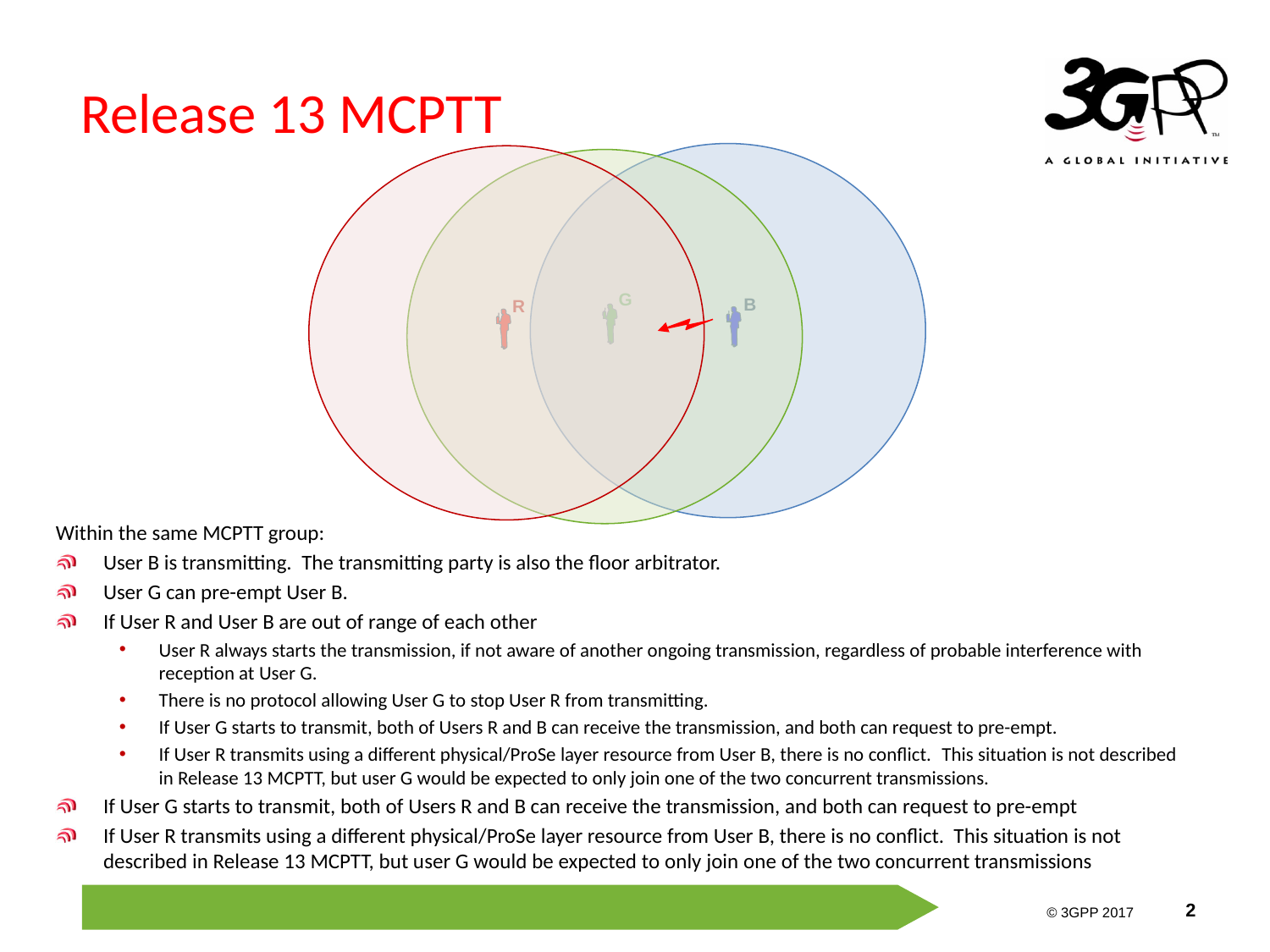

# Release 13 MCPTT

G

B

R

Within the same MCPTT group:
User B is transmitting.  The transmitting party is also the floor arbitrator.
User G can pre-empt User B.
If User R and User B are out of range of each other
User R always starts the transmission, if not aware of another ongoing transmission, regardless of probable interference with reception at User G.
There is no protocol allowing User G to stop User R from transmitting.
If User G starts to transmit, both of Users R and B can receive the transmission, and both can request to pre-empt.
If User R transmits using a different physical/ProSe layer resource from User B, there is no conflict.  This situation is not described in Release 13 MCPTT, but user G would be expected to only join one of the two concurrent transmissions.
If User G starts to transmit, both of Users R and B can receive the transmission, and both can request to pre-empt
If User R transmits using a different physical/ProSe layer resource from User B, there is no conflict.  This situation is not described in Release 13 MCPTT, but user G would be expected to only join one of the two concurrent transmissions